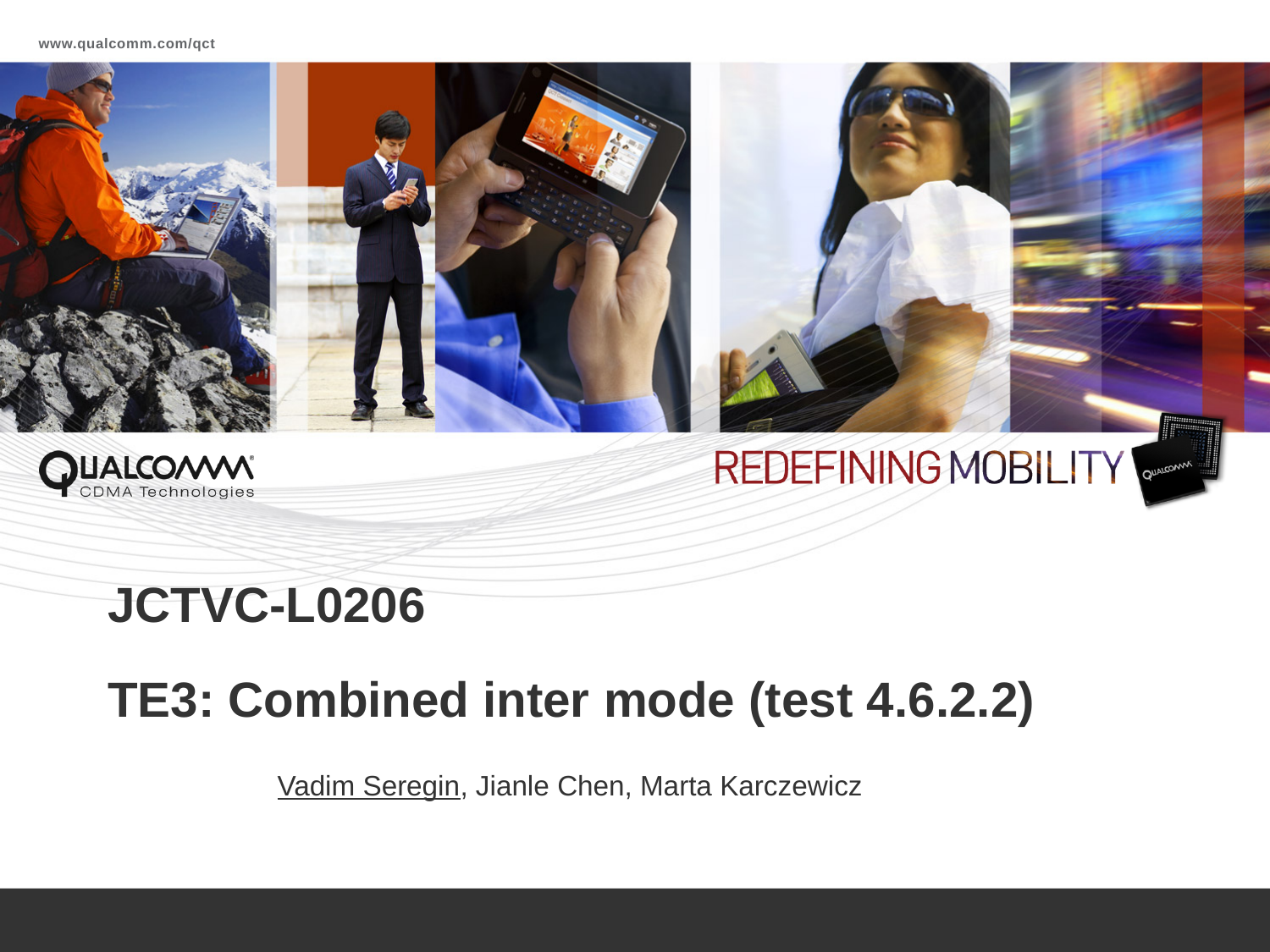

# JCTVC-L0206 TE3: Combined inter mode (test 4.6.2.2)
Vadim Seregin, Jianle Chen, Marta Karczewicz